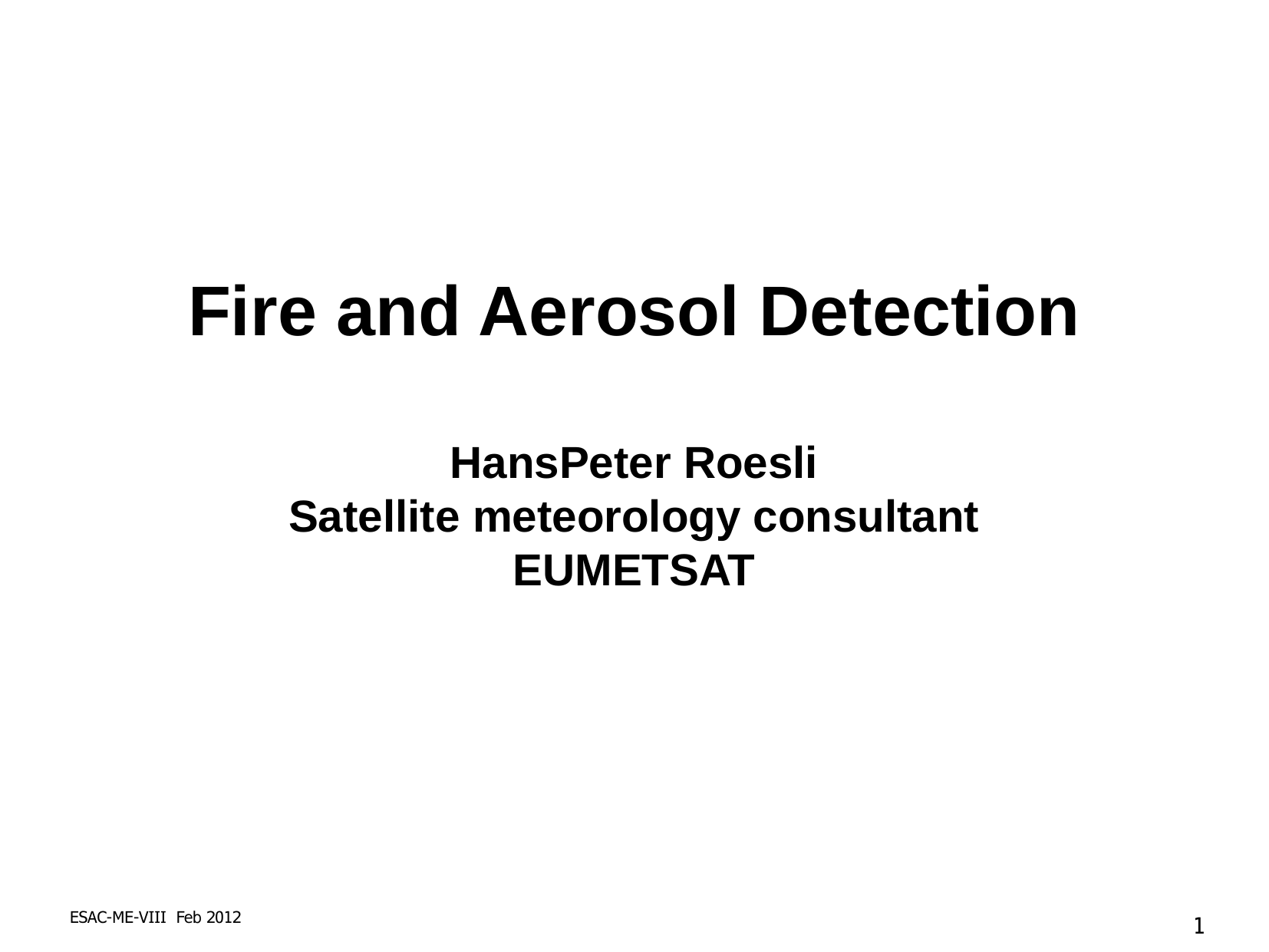

Fire and Aerosol Detection
HansPeter Roesli
Satellite meteorology consultant
EUMETSAT
ESAC-ME-VIII  Feb 2012
1